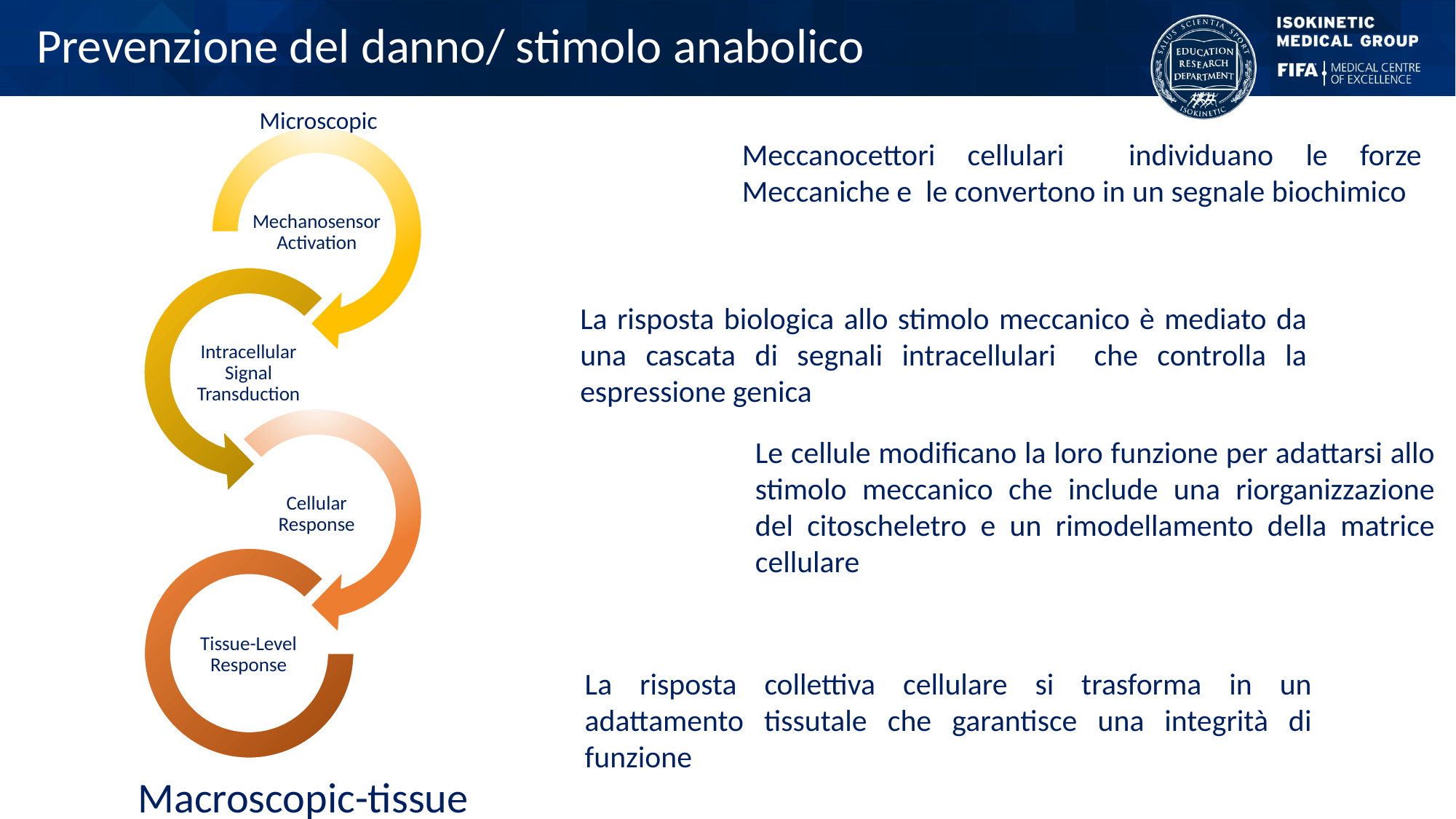

Prevenzione del danno/ stimolo anabolico
Microscopic
Mechanosensor Activation
Intracellular Signal Transduction
Cellular Response
Tissue-Level Response
Macroscopic-tissue
Meccanocettori cellulari  individuano le forze Meccaniche e  le convertono in un segnale biochimico
La risposta biologica allo stimolo meccanico è mediato da una cascata di segnali intracellulari  che controlla la espressione genica
Le cellule modificano la loro funzione per adattarsi allo stimolo meccanico che include una riorganizzazione del citoscheletro e un rimodellamento della matrice cellulare
La risposta collettiva cellulare si trasforma in un adattamento tissutale che garantisce una integrità di funzione